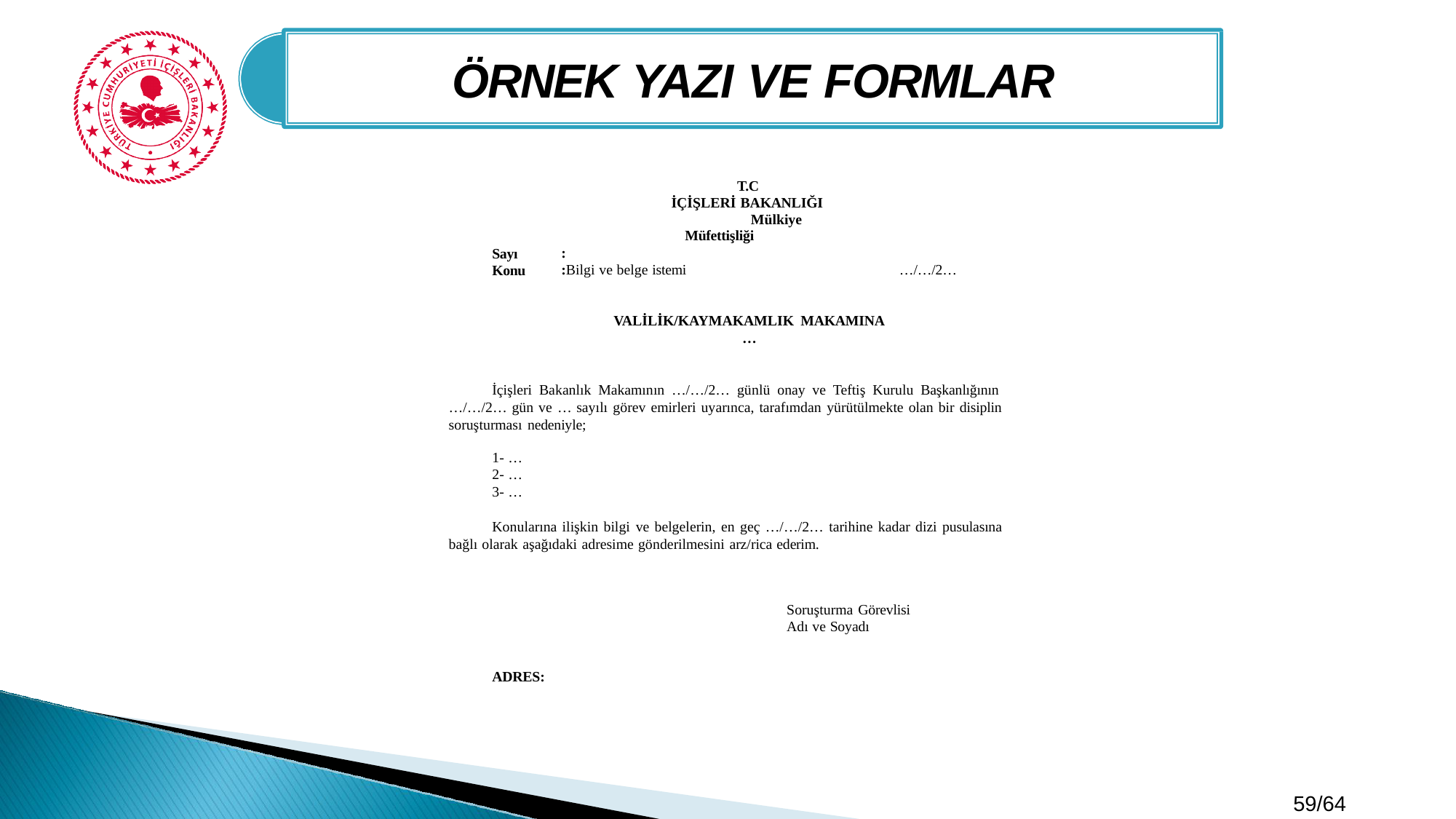

# ÖRNEK YAZI VE FORMLAR
T.C İÇİŞLERİ BAKANLIĞI
Mülkiye Müfettişliği
Sayı Konu
:
:Bilgi ve belge istemi
…/…/2…
VALİLİK/KAYMAKAMLIK MAKAMINA
…

İçişleri Bakanlık Makamının …/…/2… günlü onay ve Teftiş Kurulu Başkanlığının
…/…/2… gün ve … sayılı görev emirleri uyarınca, tarafımdan yürütülmekte olan bir disiplin soruşturması nedeniyle;
1- …
2- …
3- …

Konularına ilişkin bilgi ve belgelerin, en geç …/…/2… tarihine kadar dizi pusulasına bağlı olarak aşağıdaki adresime gönderilmesini arz/rica ederim.
Soruşturma Görevlisi Adı ve Soyadı
ADRES: